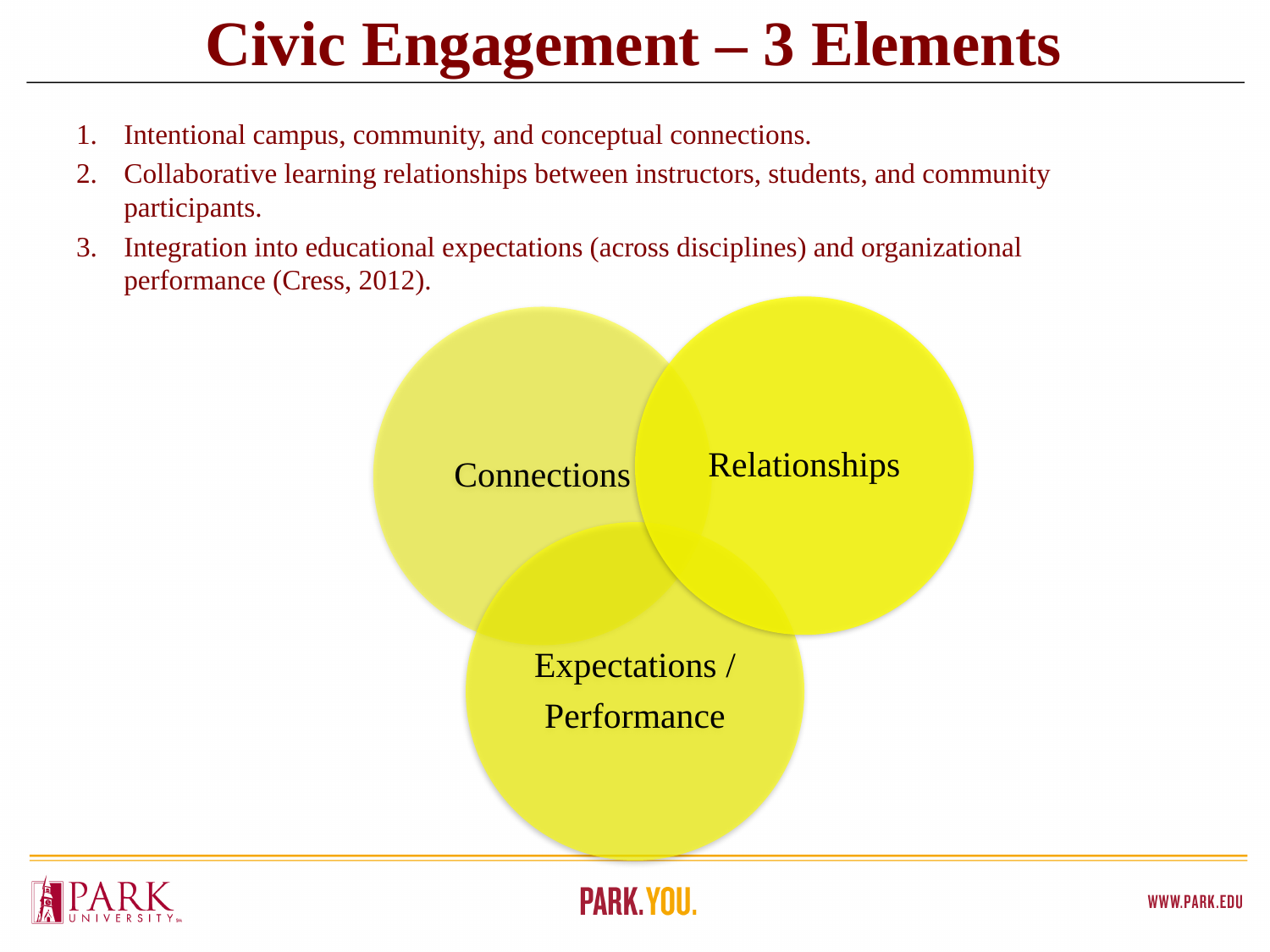

# Civic Engagement – 3 Elements
Intentional campus, community, and conceptual connections.
Collaborative learning relationships between instructors, students, and community participants.
Integration into educational expectations (across disciplines) and organizational performance (Cress, 2012).
Connections
Expectations /
Performance
Relationships